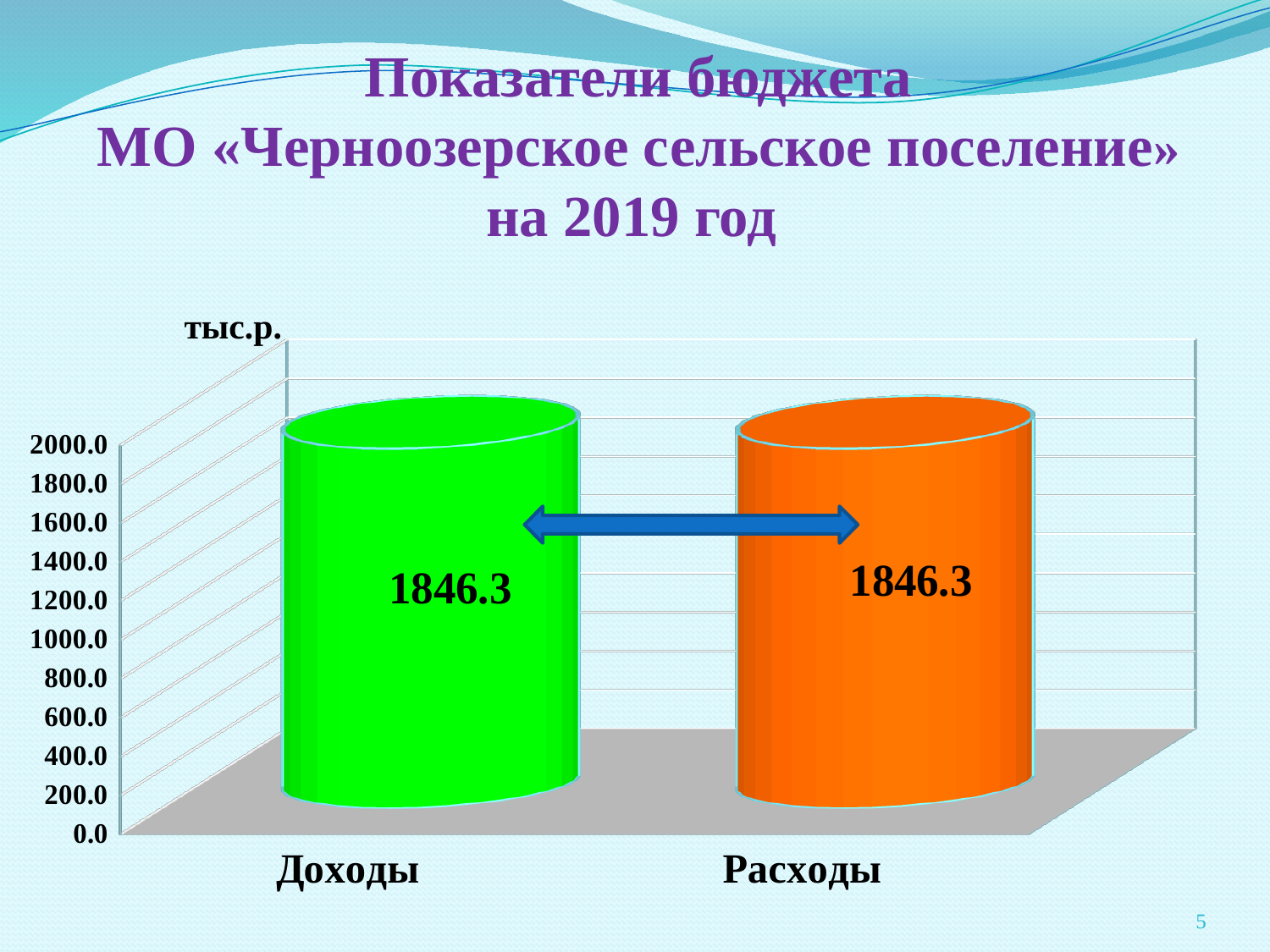

# Показатели бюджета МО «Черноозерское сельское поселение» на 2019 год

[unsupported chart]

тыс.р.

5